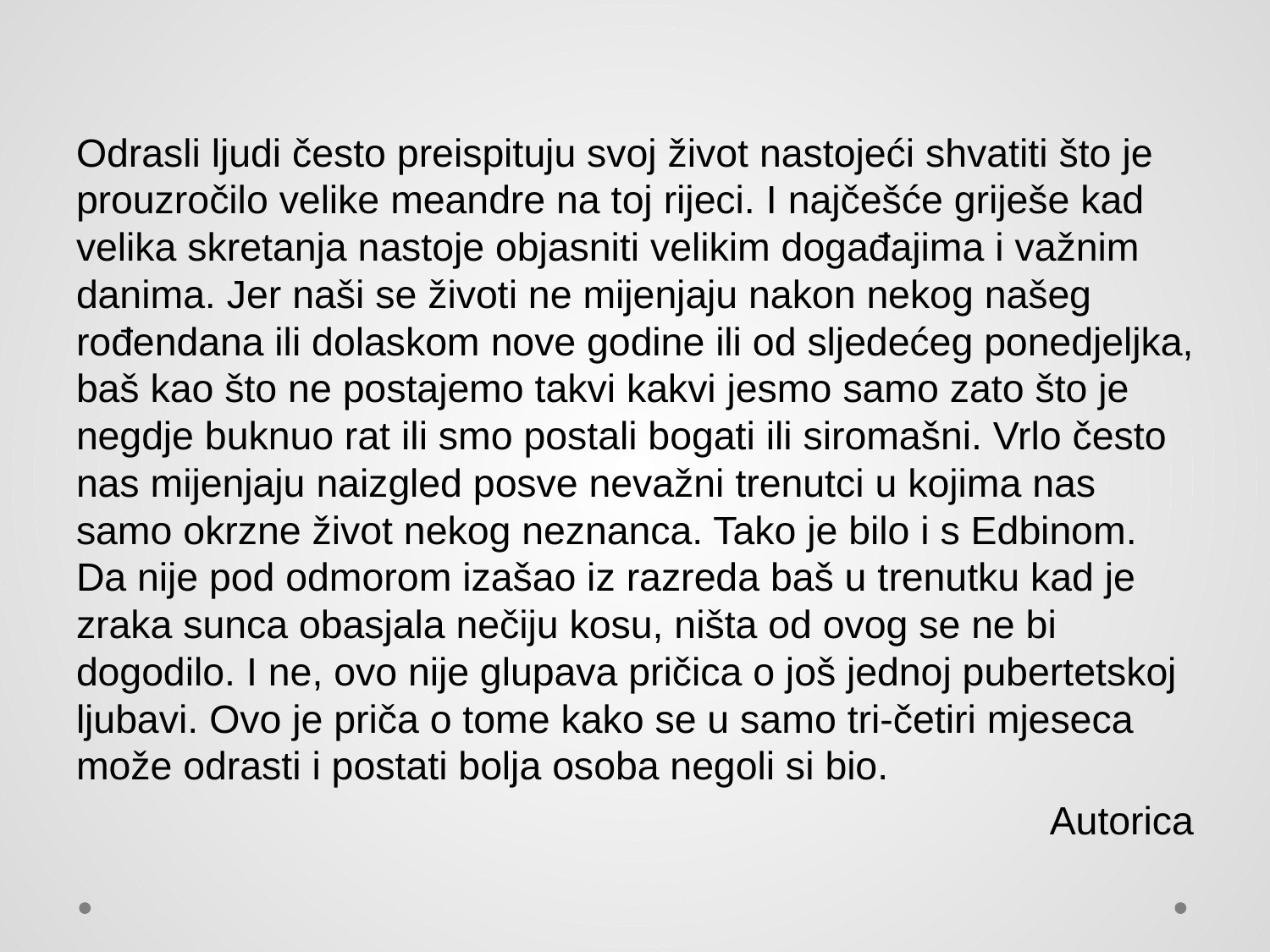

Odrasli ljudi često preispituju svoj život nastojeći shvatiti što je prouzročilo velike meandre na toj rijeci. I najčešće griješe kad velika skretanja nastoje objasniti velikim događajima i važnim danima. Jer naši se životi ne mijenjaju nakon nekog našeg rođendana ili dolaskom nove godine ili od sljedećeg ponedjeljka, baš kao što ne postajemo takvi kakvi jesmo samo zato što je negdje buknuo rat ili smo postali bogati ili siromašni. Vrlo često nas mijenjaju naizgled posve nevažni trenutci u kojima nas samo okrzne život nekog neznanca. Tako je bilo i s Edbinom. Da nije pod odmorom izašao iz razreda baš u trenutku kad je zraka sunca obasjala nečiju kosu, ništa od ovog se ne bi dogodilo. I ne, ovo nije glupava pričica o još jednoj pubertetskoj ljubavi. Ovo je priča o tome kako se u samo tri-četiri mjeseca može odrasti i postati bolja osoba negoli si bio.
Autorica